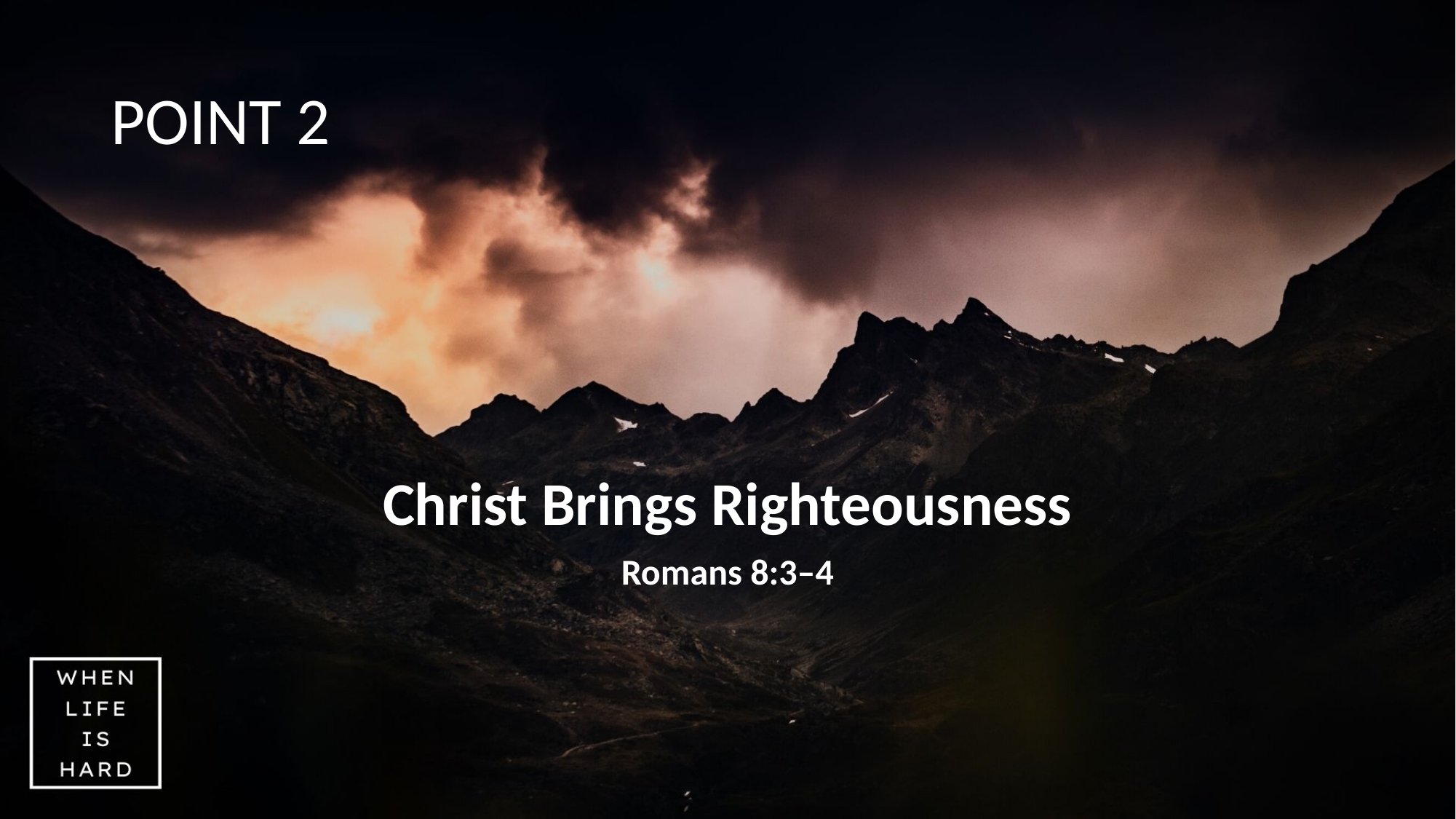

# POINT 2

Christ Brings Righteousness
Romans 8:3–4